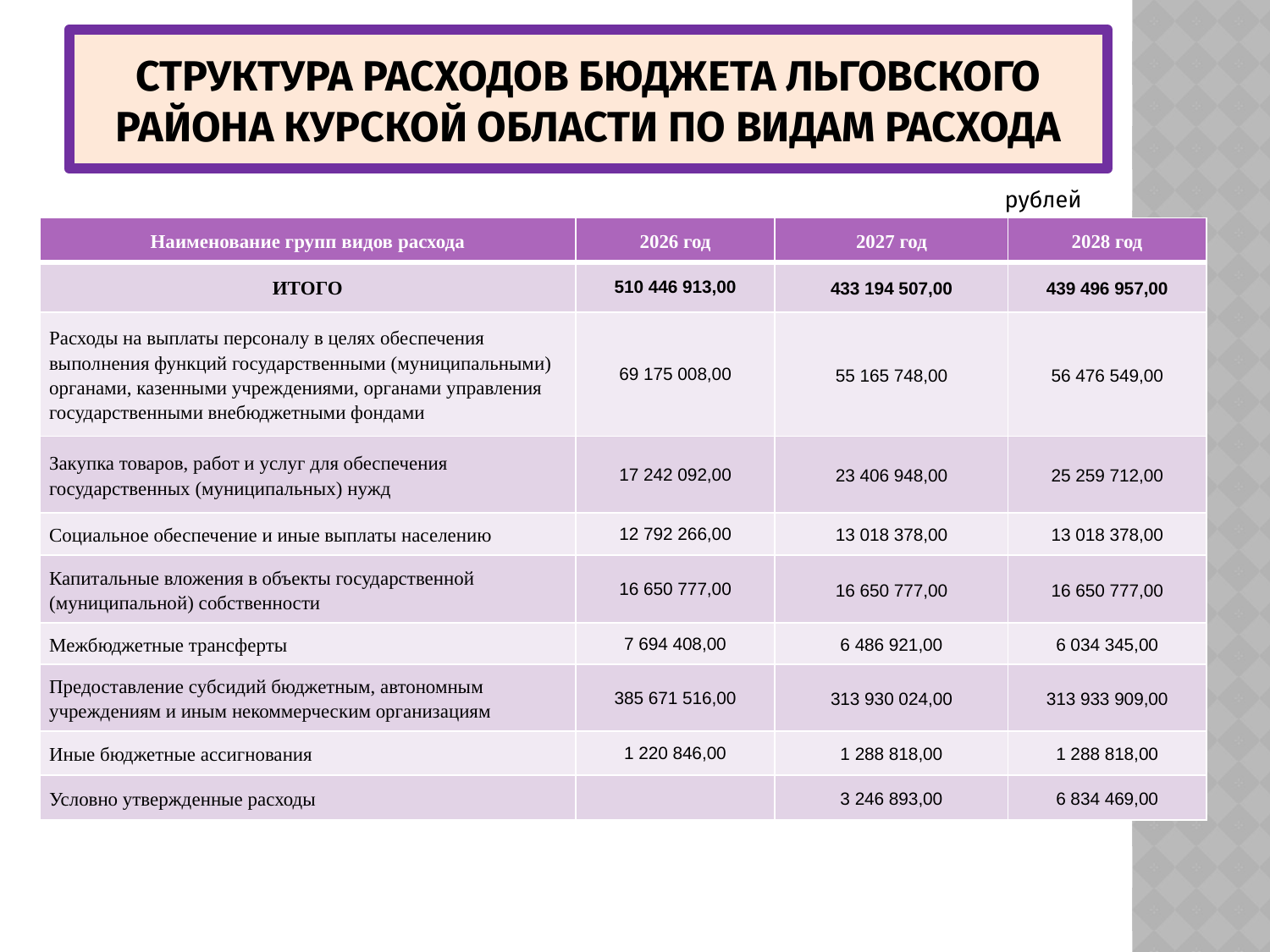

# СТРУКТУРА РАСХОДОВ БЮДЖЕТА ЛЬГОВСКОГО РАЙОНА КУРСКОЙ ОБЛАСТИ ПО ВИДАМ РАСХОДА
рублей
| Наименование групп видов расхода | 2026 год | 2027 год | 2028 год |
| --- | --- | --- | --- |
| ИТОГО | 510 446 913,00 | 433 194 507,00 | 439 496 957,00 |
| Расходы на выплаты персоналу в целях обеспечения выполнения функций государственными (муниципальными) органами, казенными учреждениями, органами управления государственными внебюджетными фондами | 69 175 008,00 | 55 165 748,00 | 56 476 549,00 |
| Закупка товаров, работ и услуг для обеспечения государственных (муниципальных) нужд | 17 242 092,00 | 23 406 948,00 | 25 259 712,00 |
| Социальное обеспечение и иные выплаты населению | 12 792 266,00 | 13 018 378,00 | 13 018 378,00 |
| Капитальные вложения в объекты государственной (муниципальной) собственности | 16 650 777,00 | 16 650 777,00 | 16 650 777,00 |
| Межбюджетные трансферты | 7 694 408,00 | 6 486 921,00 | 6 034 345,00 |
| Предоставление субсидий бюджетным, автономным учреждениям и иным некоммерческим организациям | 385 671 516,00 | 313 930 024,00 | 313 933 909,00 |
| Иные бюджетные ассигнования | 1 220 846,00 | 1 288 818,00 | 1 288 818,00 |
| Условно утвержденные расходы |  | 3 246 893,00 | 6 834 469,00 |